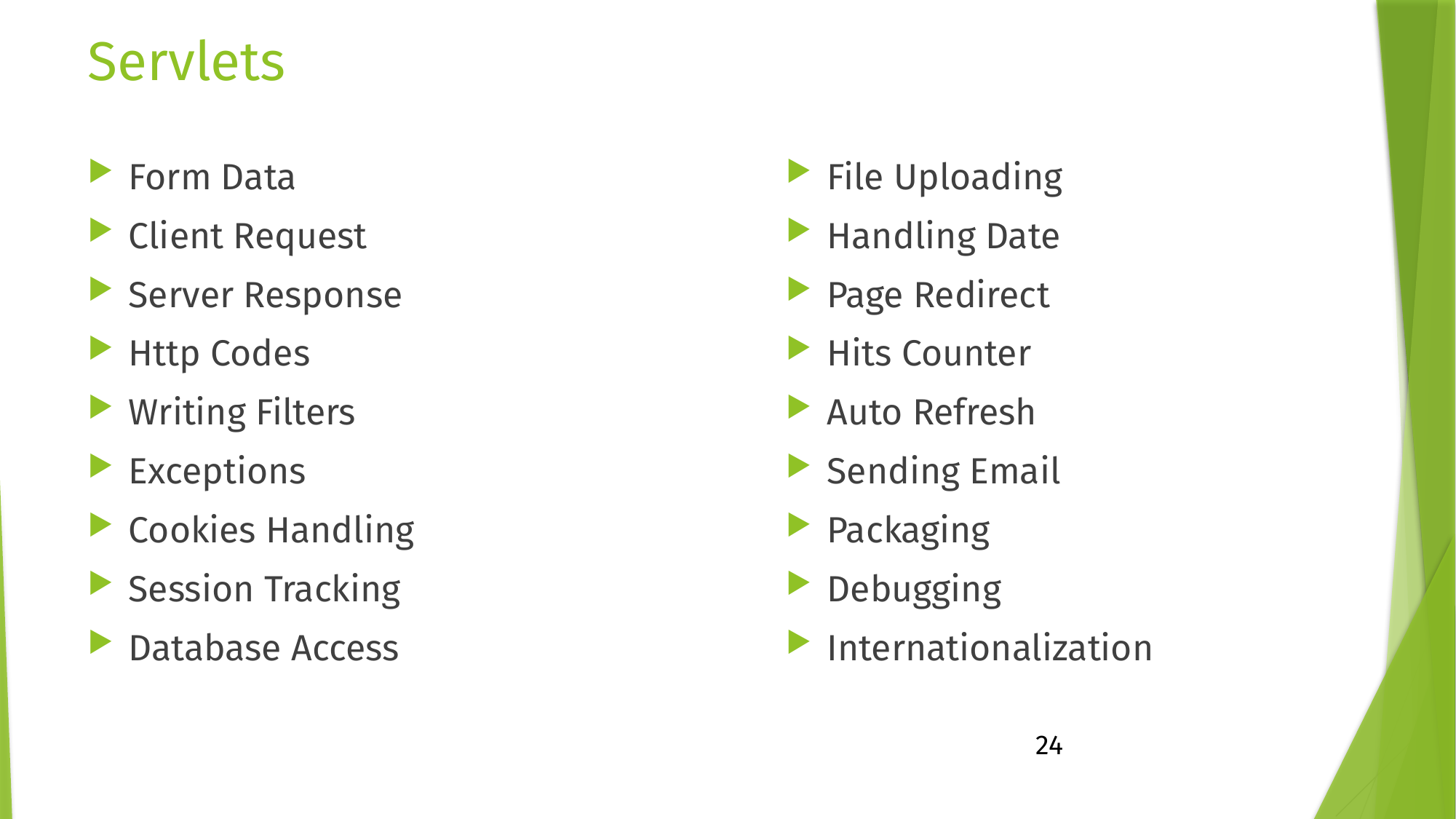

# Servlets
Form Data
Client Request
Server Response
Http Codes
Writing Filters
Exceptions
Cookies Handling
Session Tracking
Database Access
File Uploading
Handling Date
Page Redirect
Hits Counter
Auto Refresh
Sending Email
Packaging
Debugging
Internationalization
24